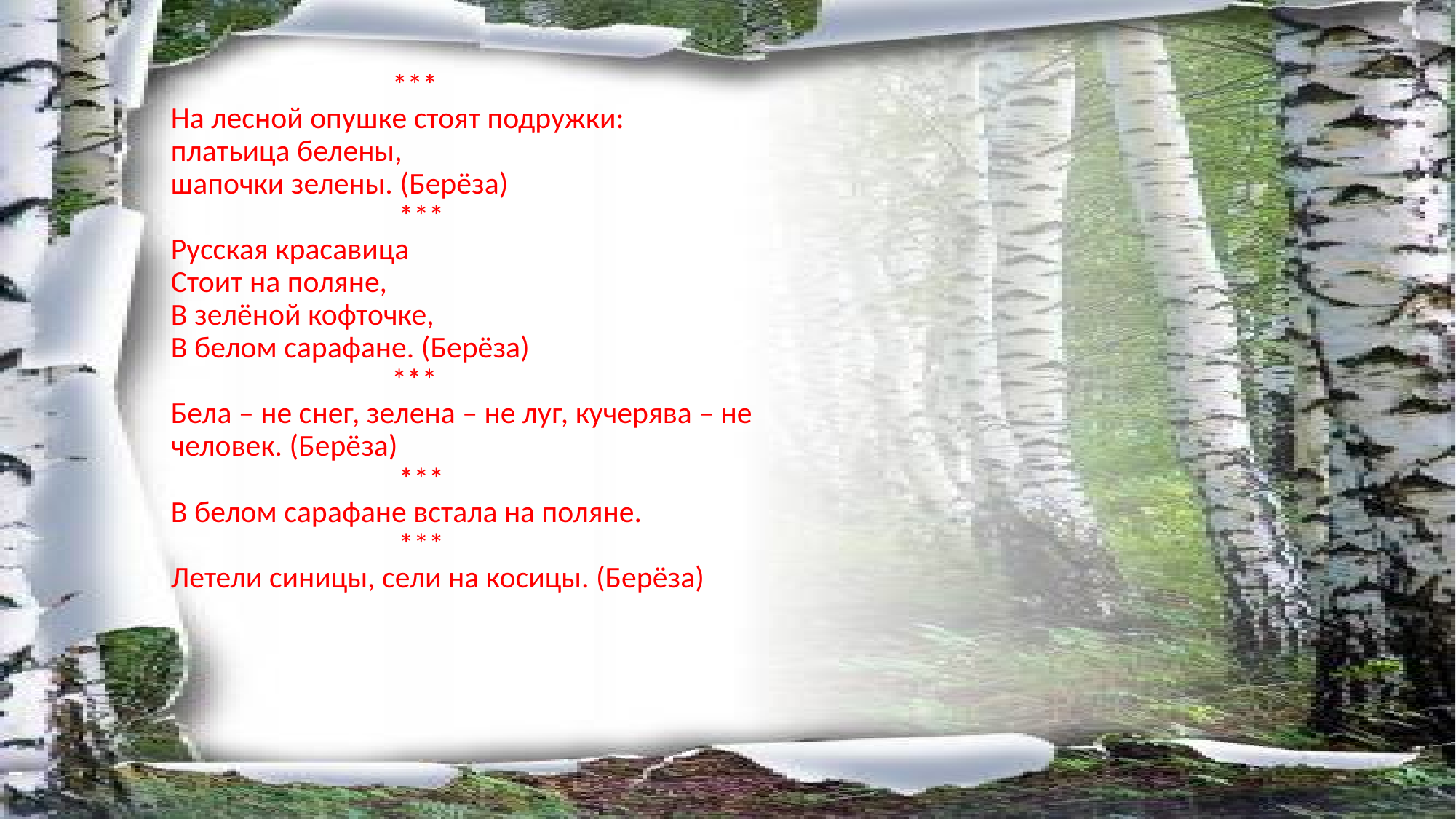

# *** На лесной опушке стоят подружки: платьица белены, шапочки зелены. (Берёза) *** Русская красавица Стоит на поляне, В зелёной кофточке, В белом сарафане. (Берёза) *** Бела – не снег, зелена – не луг, кучерява – не человек. (Берёза) *** В белом сарафане встала на поляне. *** Летели синицы, сели на косицы. (Берёза)